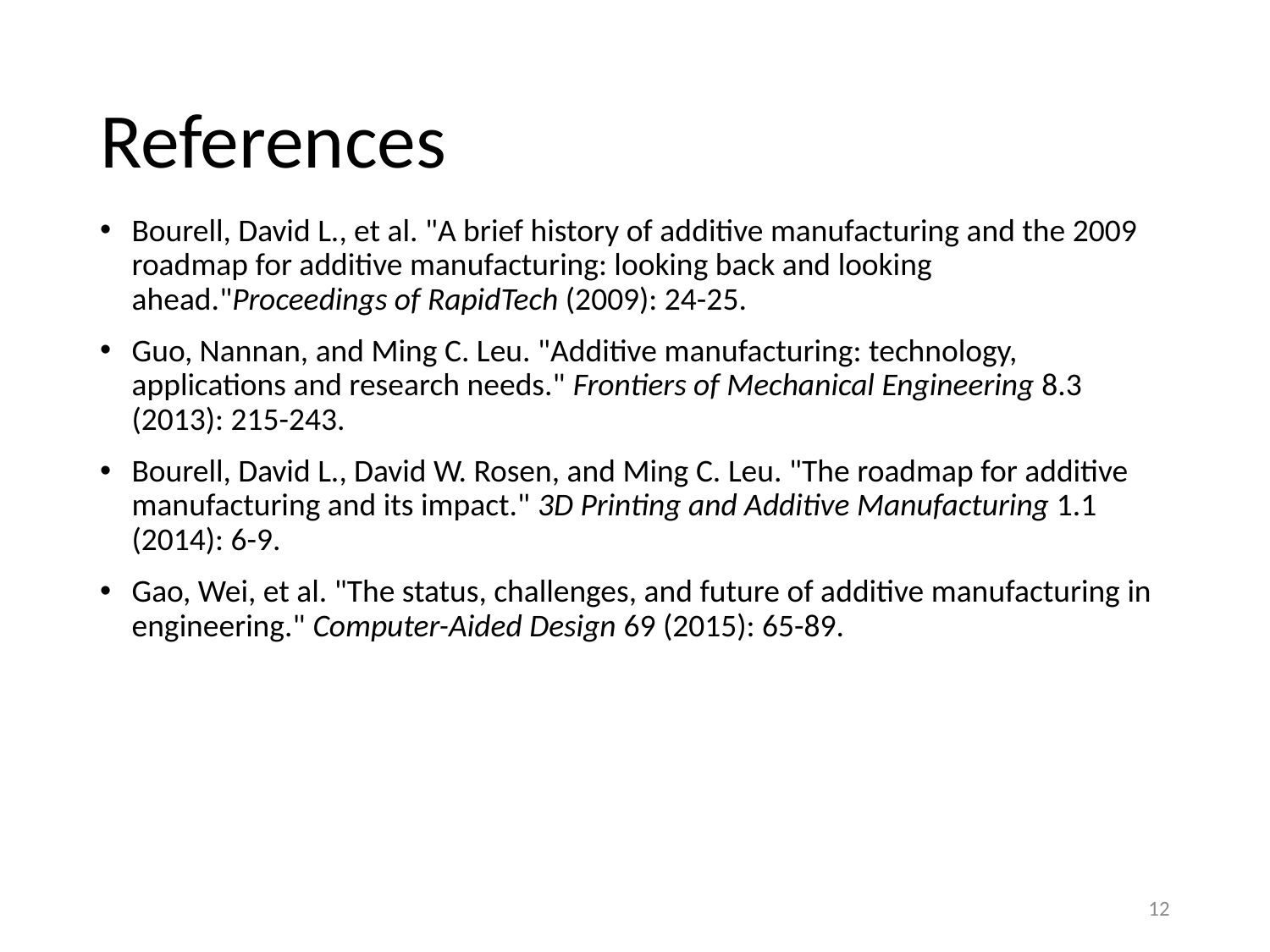

# References
Bourell, David L., et al. "A brief history of additive manufacturing and the 2009 roadmap for additive manufacturing: looking back and looking ahead."Proceedings of RapidTech (2009): 24-25.
Guo, Nannan, and Ming C. Leu. "Additive manufacturing: technology, applications and research needs." Frontiers of Mechanical Engineering 8.3 (2013): 215-243.
Bourell, David L., David W. Rosen, and Ming C. Leu. "The roadmap for additive manufacturing and its impact." 3D Printing and Additive Manufacturing 1.1 (2014): 6-9.
Gao, Wei, et al. "The status, challenges, and future of additive manufacturing in engineering." Computer-Aided Design 69 (2015): 65-89.

12